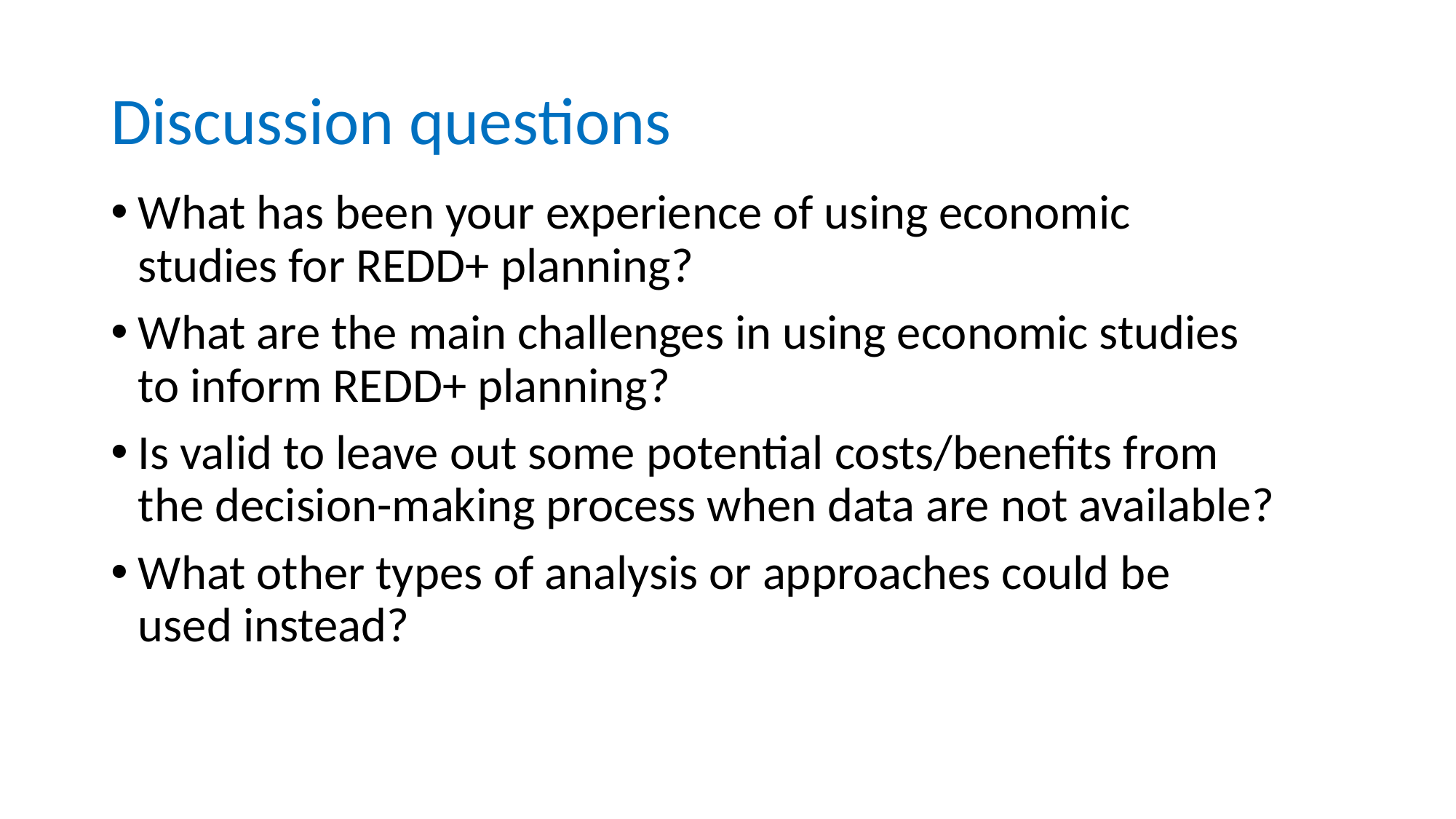

# Discussion questions
What has been your experience of using economic studies for REDD+ planning?
What are the main challenges in using economic studies to inform REDD+ planning?
Is valid to leave out some potential costs/benefits from the decision-making process when data are not available?
What other types of analysis or approaches could be used instead?